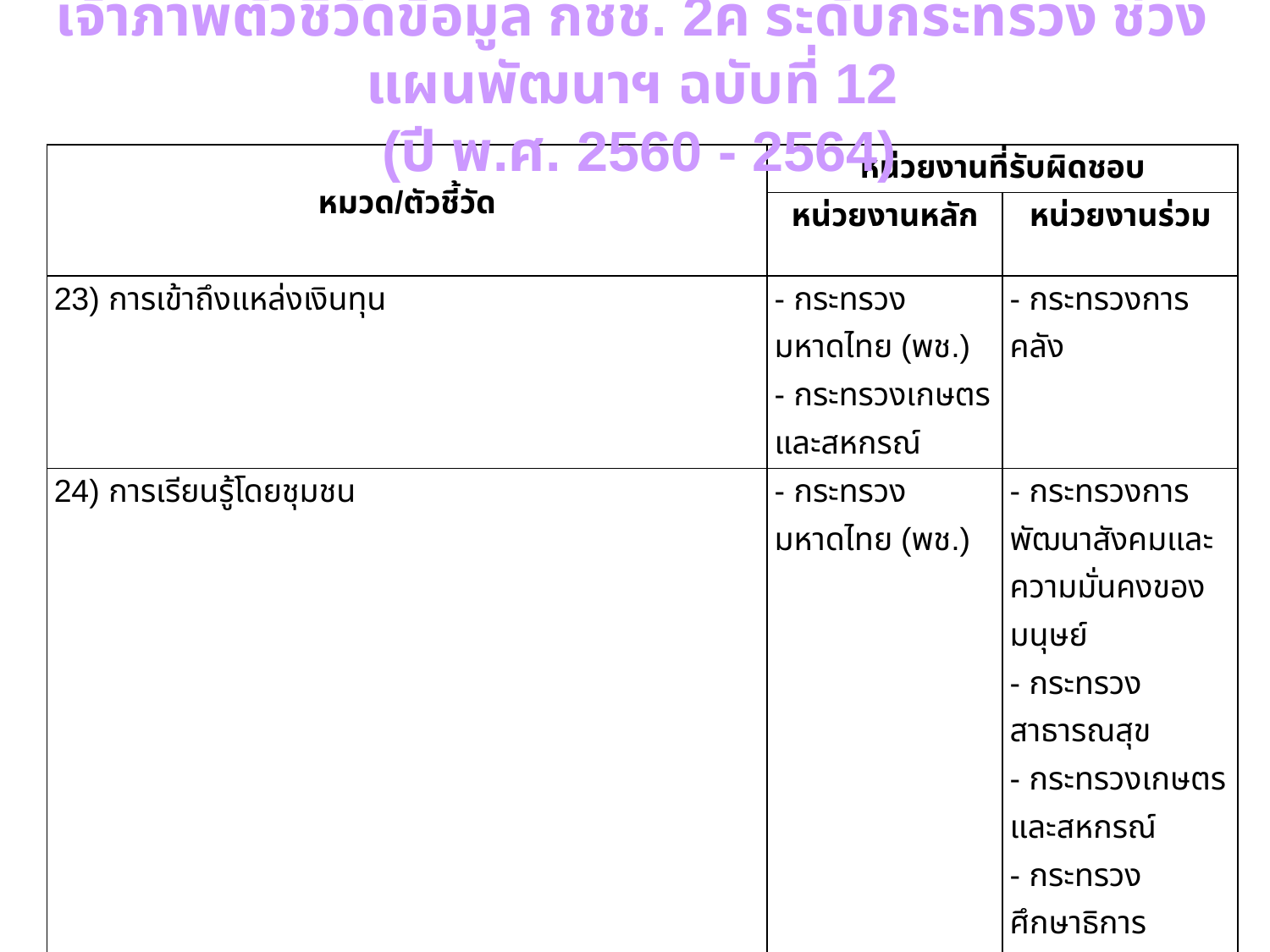

เจ้าภาพตัวชี้วัดข้อมูล กชช. 2ค ระดับกระทรวง ช่วงแผนพัฒนาฯ ฉบับที่ 12
 (ปี พ.ศ. 2560 - 2564)
| หมวด/ตัวชี้วัด | หน่วยงานที่รับผิดชอบ |  |
| --- | --- | --- |
|  | หน่วยงานหลัก | หน่วยงานร่วม |
| 23) การเข้าถึงแหล่งเงินทุน | - กระทรวงมหาดไทย (พช.) - กระทรวงเกษตรและสหกรณ์ | - กระทรวงการคลัง |
| 24) การเรียนรู้โดยชุมชน | - กระทรวงมหาดไทย (พช.) | - กระทรวงการพัฒนาสังคมและความมั่นคงของมนุษย์ - กระทรวงสาธารณสุข - กระทรวงเกษตรและสหกรณ์ - กระทรวงศึกษาธิการ - กระทรวงเทคโนโลยีสารสนเทศและการสื่อสาร - หน่วยบัญชาการทหารพัฒนา |
| 25) การได้รับความคุ้มครองทางสังคม | - กระทรวงการพัฒนาสังคมและความมั่นคงของมนุษย์ | - กระทรวงมหาดไทย - สำนักงานตำรวจแห่งชาติ |